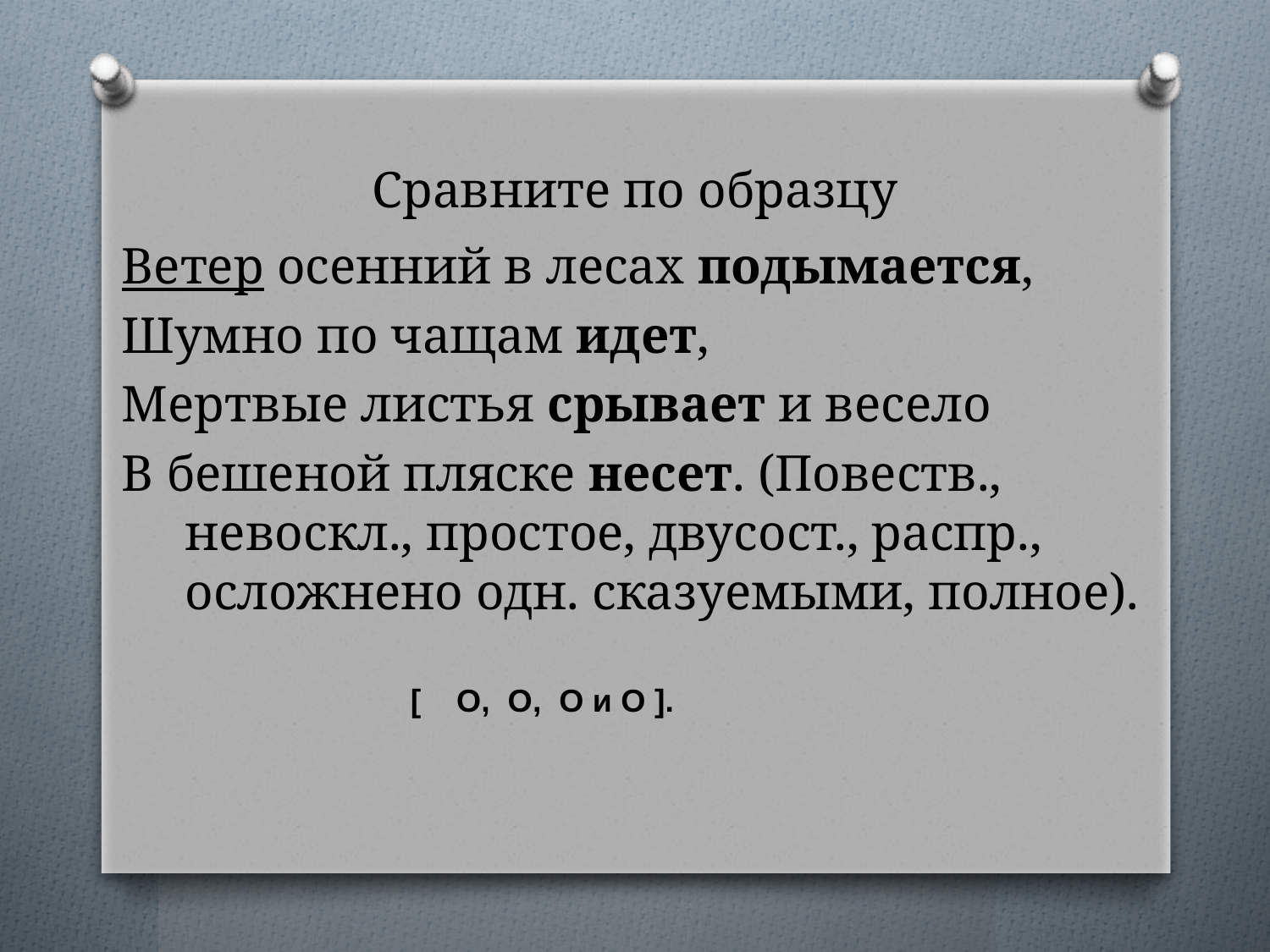

# Сравните по образцу
Ветер осенний в лесах подымается,
Шумно по чащам идет,
Мертвые листья срывает и весело
В бешеной пляске несет. (Повеств., невоскл., простое, двусост., распр., осложнено одн. сказуемыми, полное).

[    О,  О,  О и О ].